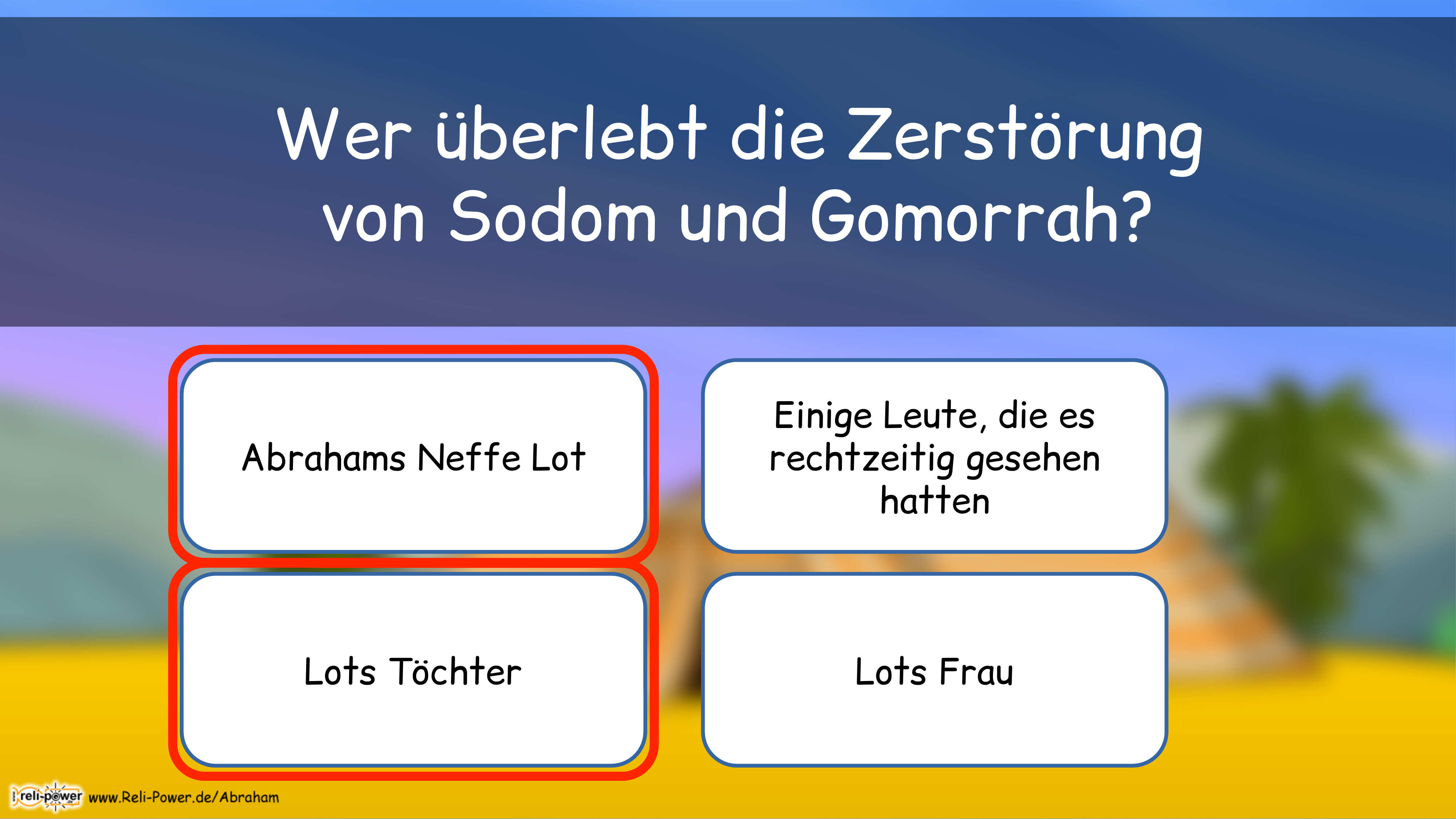

Wer überlebt die Zerstörung
von Sodom und Gomorrah?

Abrahams Neffe Lot
Einige Leute, die es rechtzeitig gesehen hatten

Lots Töchter
Lots Frau